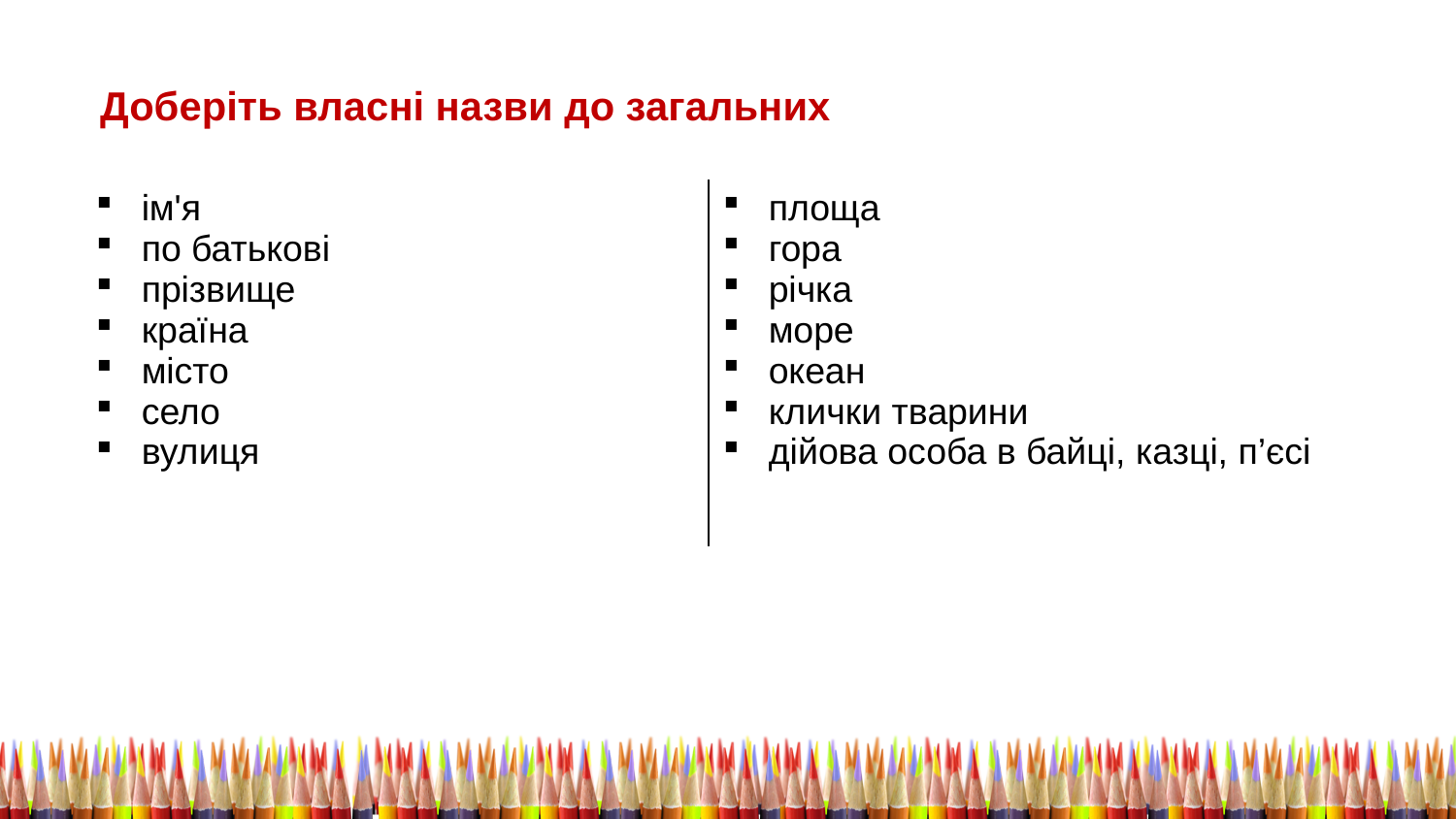

Доберіть власні назви до загальних

| ім'я по батькові прізвище країна місто село вулиця | площа гора річка море океан клички тварини дійова особа в байці, казці, п’єсі |
| --- | --- |